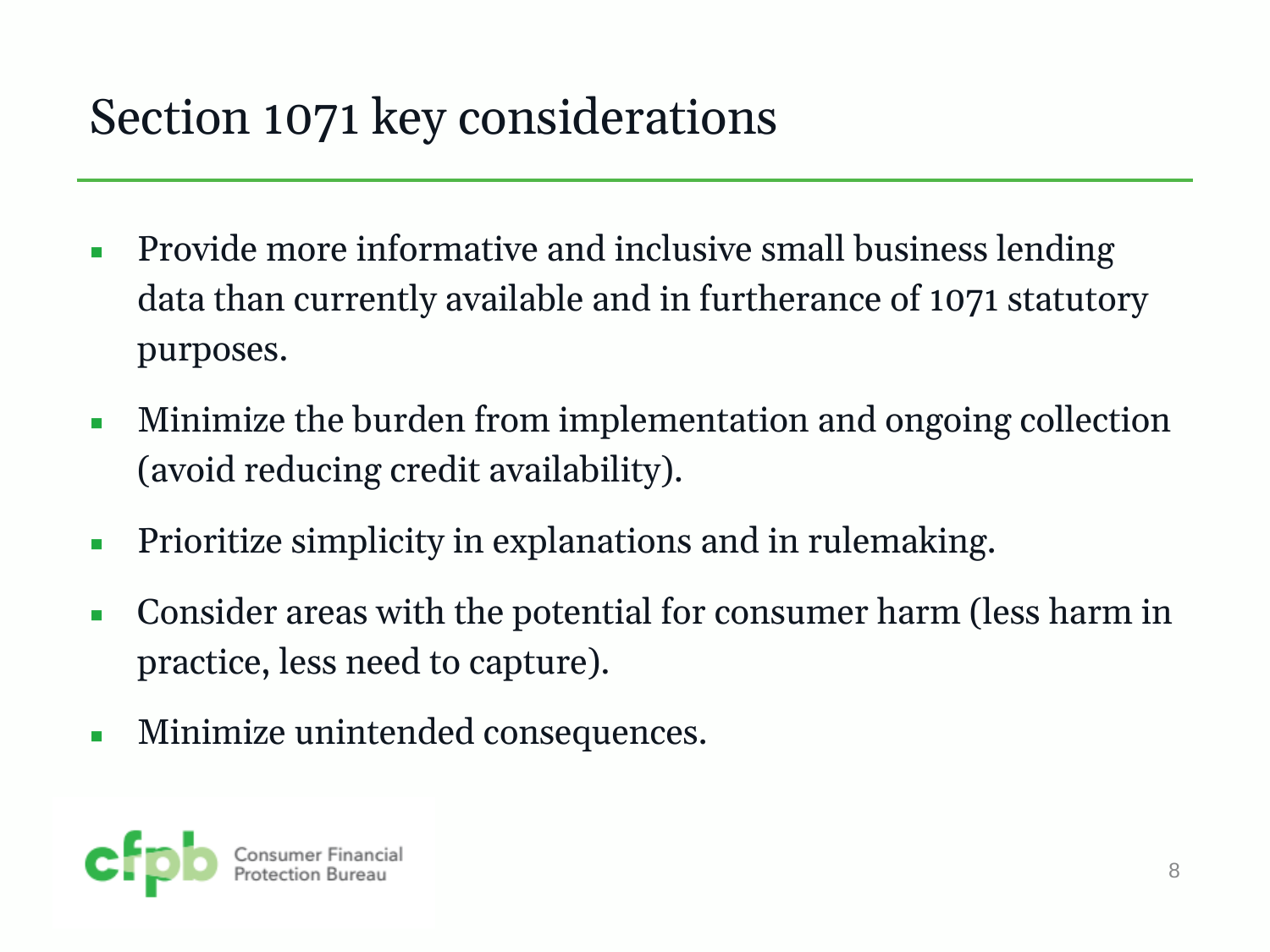

# Section 1071 key considerations
Provide more informative and inclusive small business lending data than currently available and in furtherance of 1071 statutory purposes.
Minimize the burden from implementation and ongoing collection (avoid reducing credit availability).
Prioritize simplicity in explanations and in rulemaking.
Consider areas with the potential for consumer harm (less harm in practice, less need to capture).
Minimize unintended consequences.
8